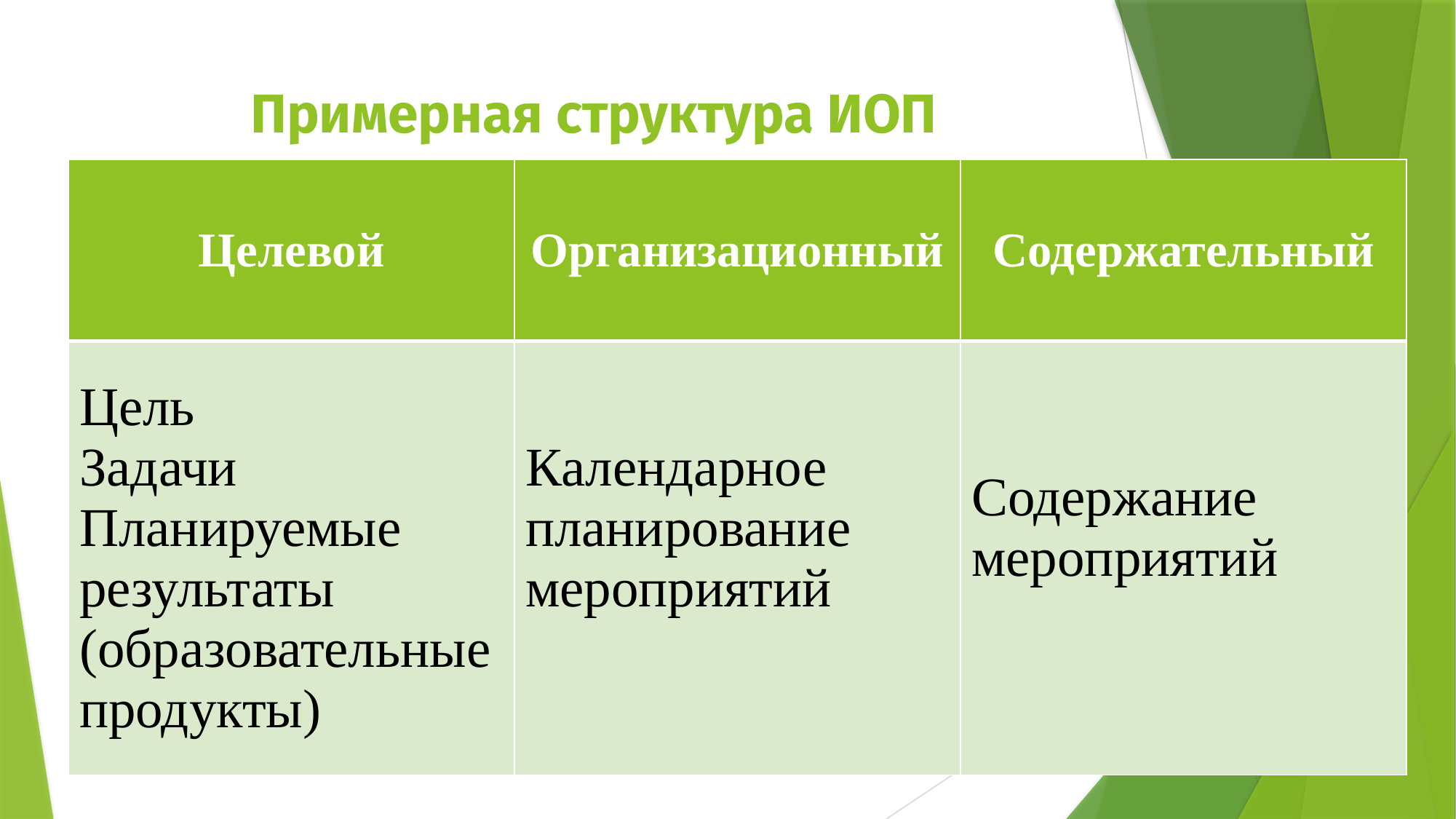

# Примерная структура ИОП
| Целевой | Организационный | Содержательный |
| --- | --- | --- |
| Цель Задачи Планируемые результаты (образовательные продукты) | Календарное планирование мероприятий | Содержание мероприятий |